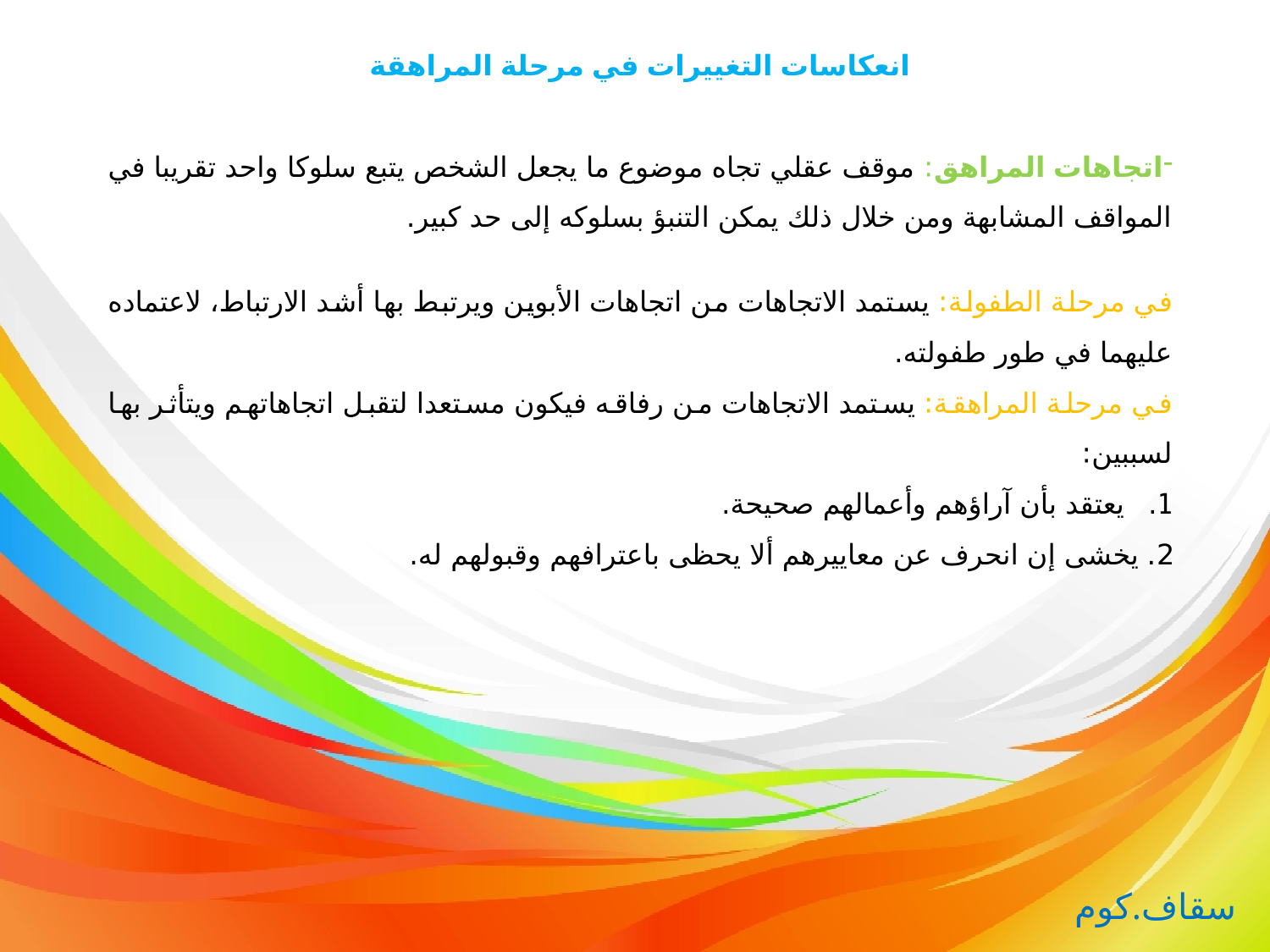

انعكاسات التغييرات في مرحلة المراهقة

اتجاهات المراهق: موقف عقلي تجاه موضوع ما يجعل الشخص يتبع سلوكا واحد تقريبا في المواقف المشابهة ومن خلال ذلك يمكن التنبؤ بسلوكه إلى حد كبير.

في مرحلة الطفولة: يستمد الاتجاهات من اتجاهات الأبوين ويرتبط بها أشد الارتباط، لاعتماده عليهما في طور طفولته.
في مرحلة المراهقة: يستمد الاتجاهات من رفاقه فيكون مستعدا لتقبل اتجاهاتهم ويتأثر بها لسببين:
يعتقد بأن آراؤهم وأعمالهم صحيحة.
2. يخشى إن انحرف عن معاييرهم ألا يحظى باعترافهم وقبولهم له.